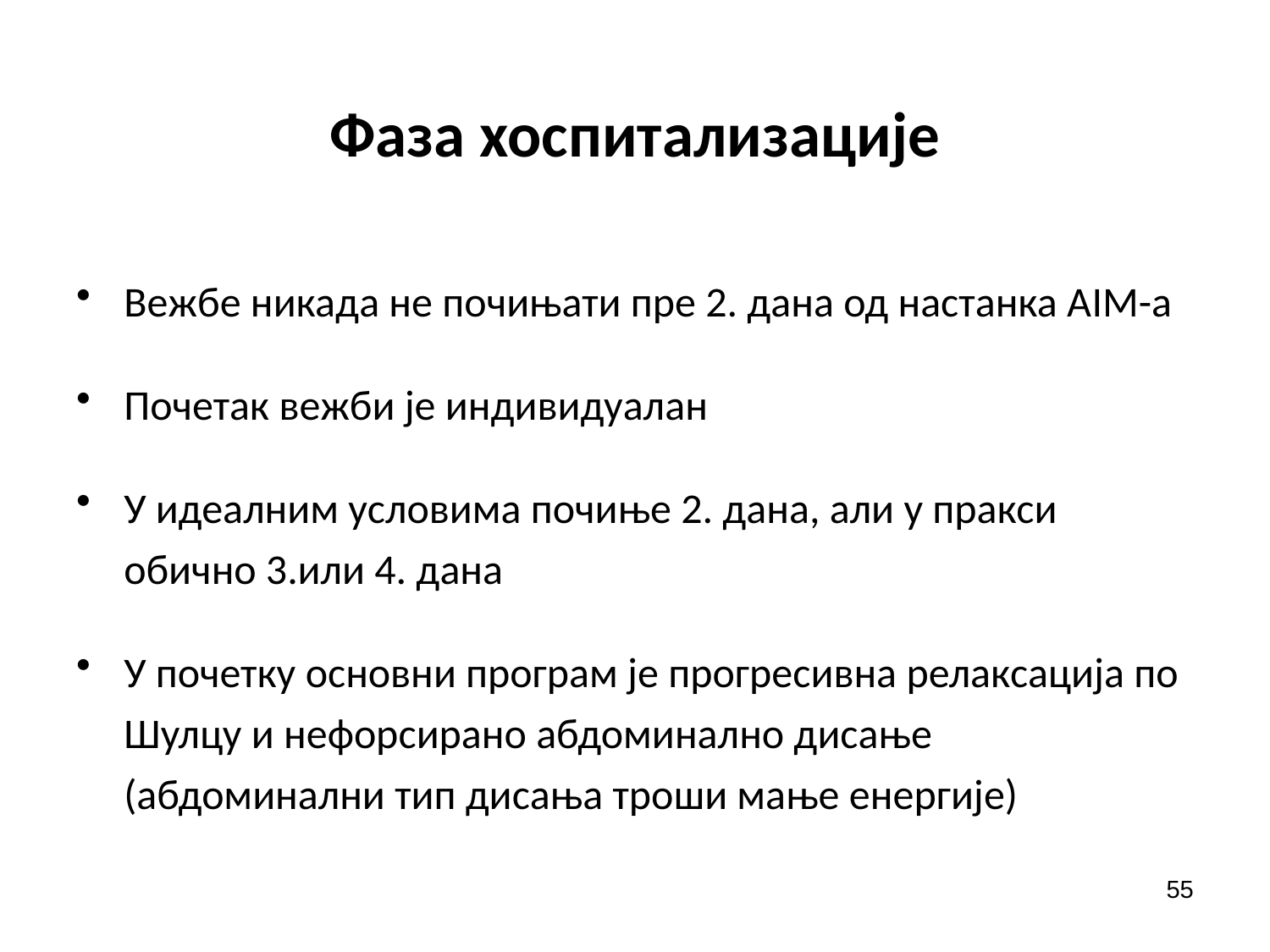

# Фаза хоспитализације
Вежбе никада не почињати пре 2. дана од настанка АIМ-а
Почетак вежби је индивидуалан
У идеалним условима почиње 2. дана, али у пракси обично 3.или 4. дана
У почетку основни програм је прогресивна релаксација по Шулцу и нефорсирано абдоминално дисање (абдоминални тип дисања троши мање енергије)
55